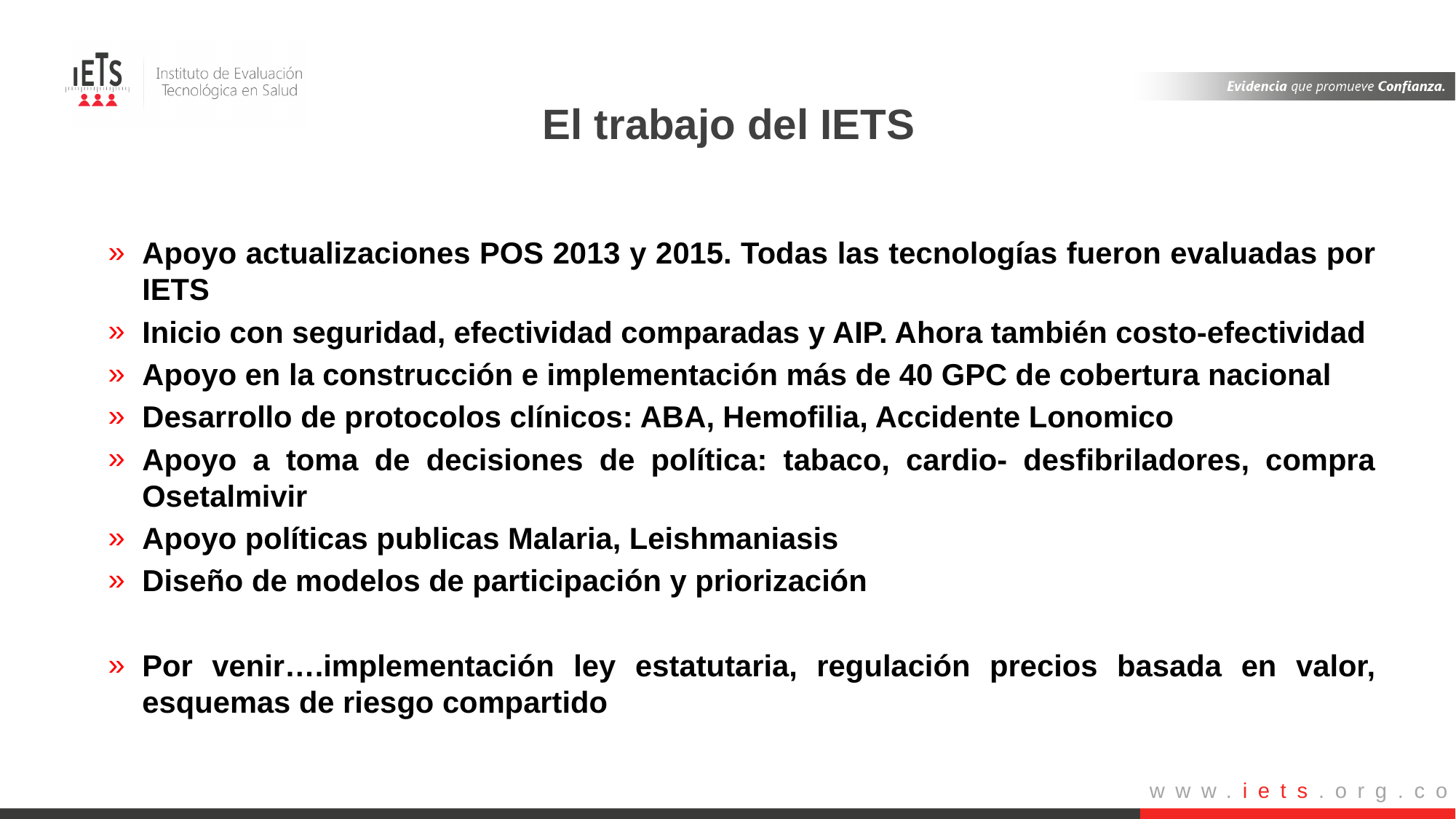

El trabajo del IETS

Apoyo actualizaciones POS 2013 y 2015. Todas las tecnologías fueron evaluadas por IETS
Inicio con seguridad, efectividad comparadas y AIP. Ahora también costo-efectividad
Apoyo en la construcción e implementación más de 40 GPC de cobertura nacional
Desarrollo de protocolos clínicos: ABA, Hemofilia, Accidente Lonomico
Apoyo a toma de decisiones de política: tabaco, cardio- desfibriladores, compra Osetalmivir
Apoyo políticas publicas Malaria, Leishmaniasis
Diseño de modelos de participación y priorización

Por venir….implementación ley estatutaria, regulación precios basada en valor, esquemas de riesgo compartido